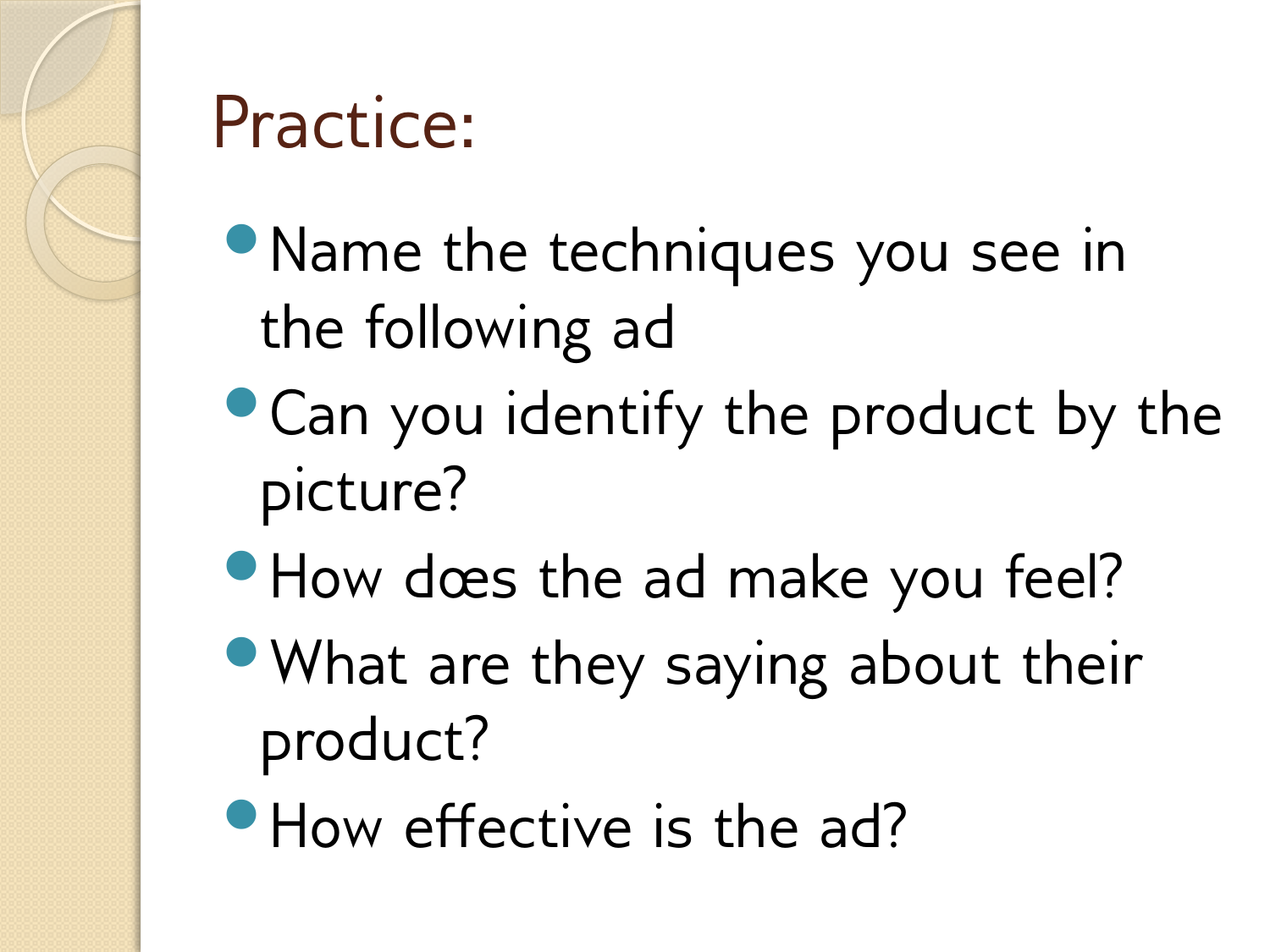

# Practice:
Name the techniques you see in the following ad
Can you identify the product by the picture?
How does the ad make you feel?
What are they saying about their product?
How effective is the ad?